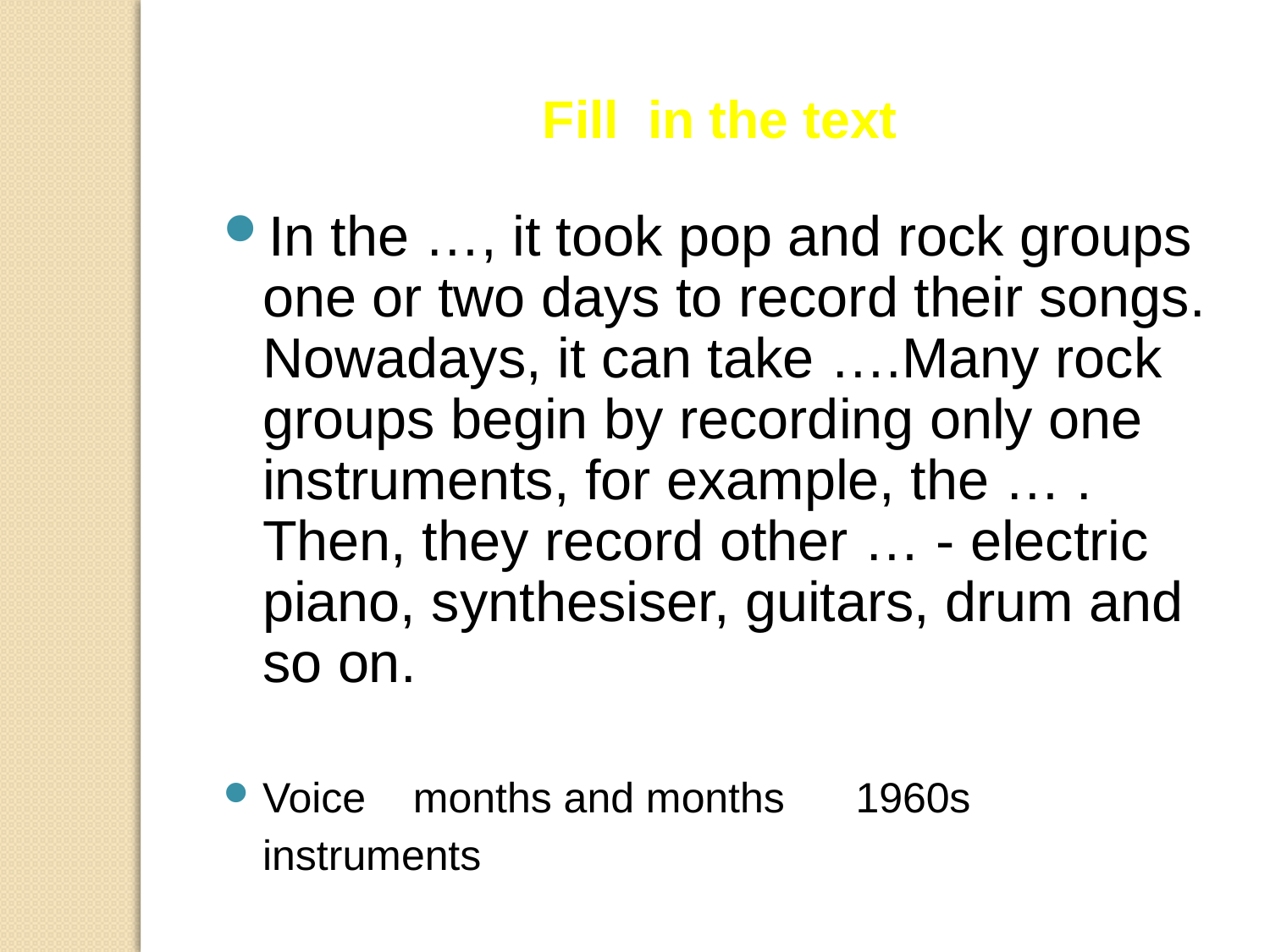

Fill  in the text
In the …, it took pop and rock groups one or two days to record their songs. Nowadays, it can take ….Many rock groups begin by recording only one instruments, for example, the … . Then, they record other … - electric piano, synthesiser, guitars, drum and so on.

Voice    months and months      1960s        instruments